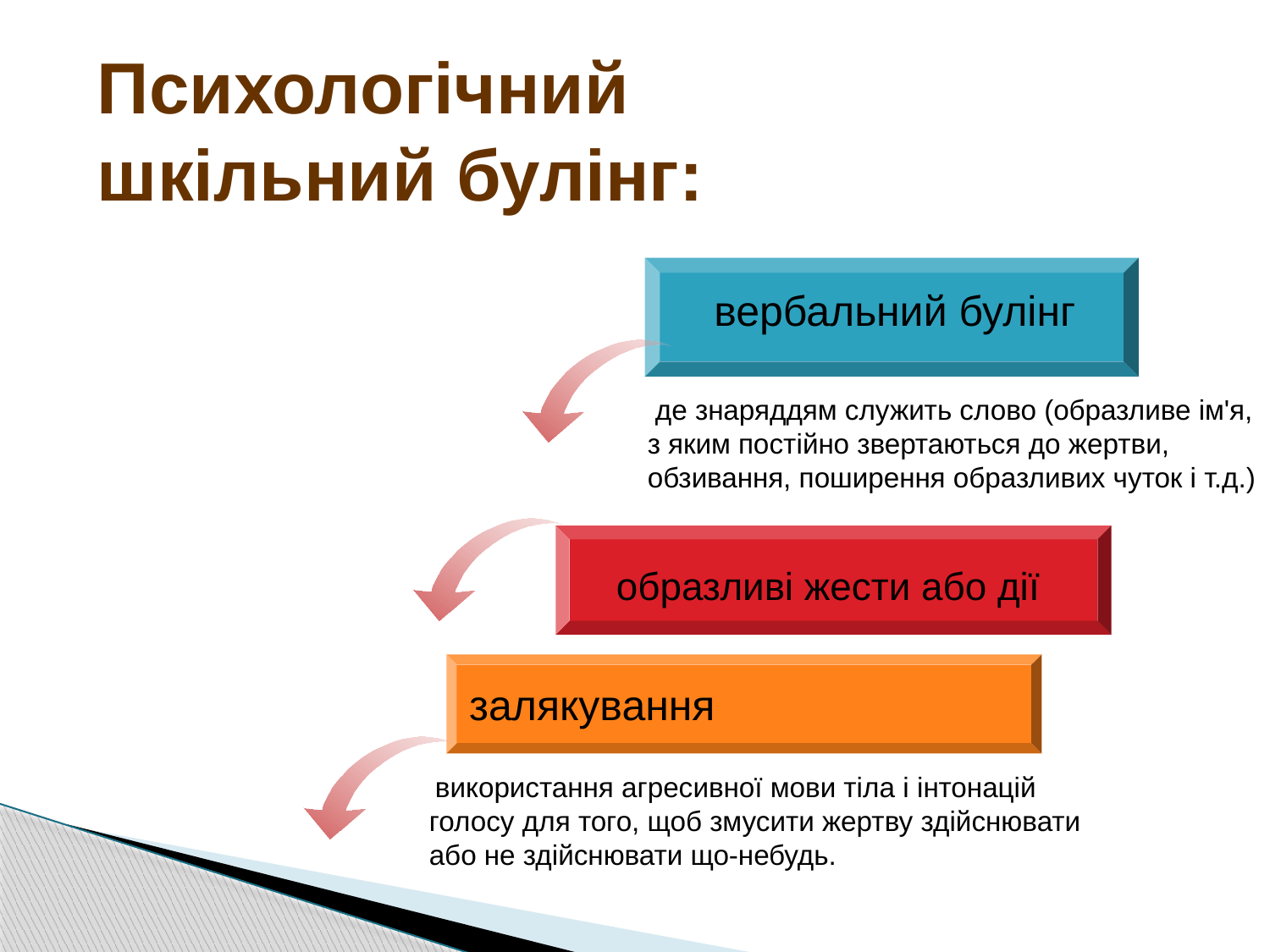

Психологічний шкільний булінг:

вербальний булінг

 де знаряддям служить слово (образливе ім'я, з яким постійно звертаються до жертви, обзивання, поширення образливих чуток і т.д.)

образливі жести або дії
залякування

 використання агресивної мови тіла і інтонацій голосу для того, щоб змусити жертву здійснювати або не здійснювати що-небудь.